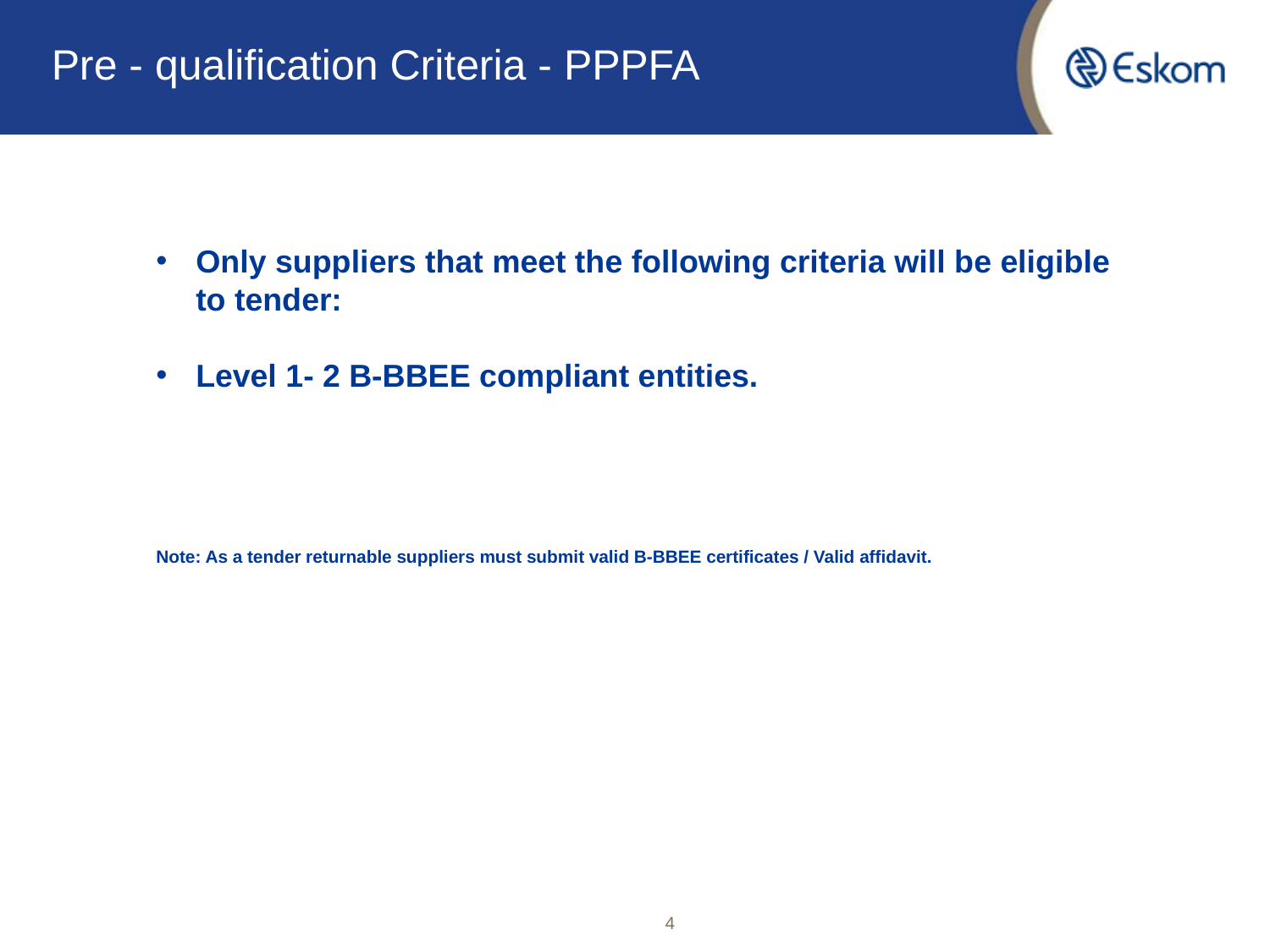

# Pre - qualification Criteria - PPPFA

Only suppliers that meet the following criteria will be eligible to tender:

Level 1- 2 B-BBEE compliant entities.

Note: As a tender returnable suppliers must submit valid B-BBEE certificates / Valid affidavit.

 .
4